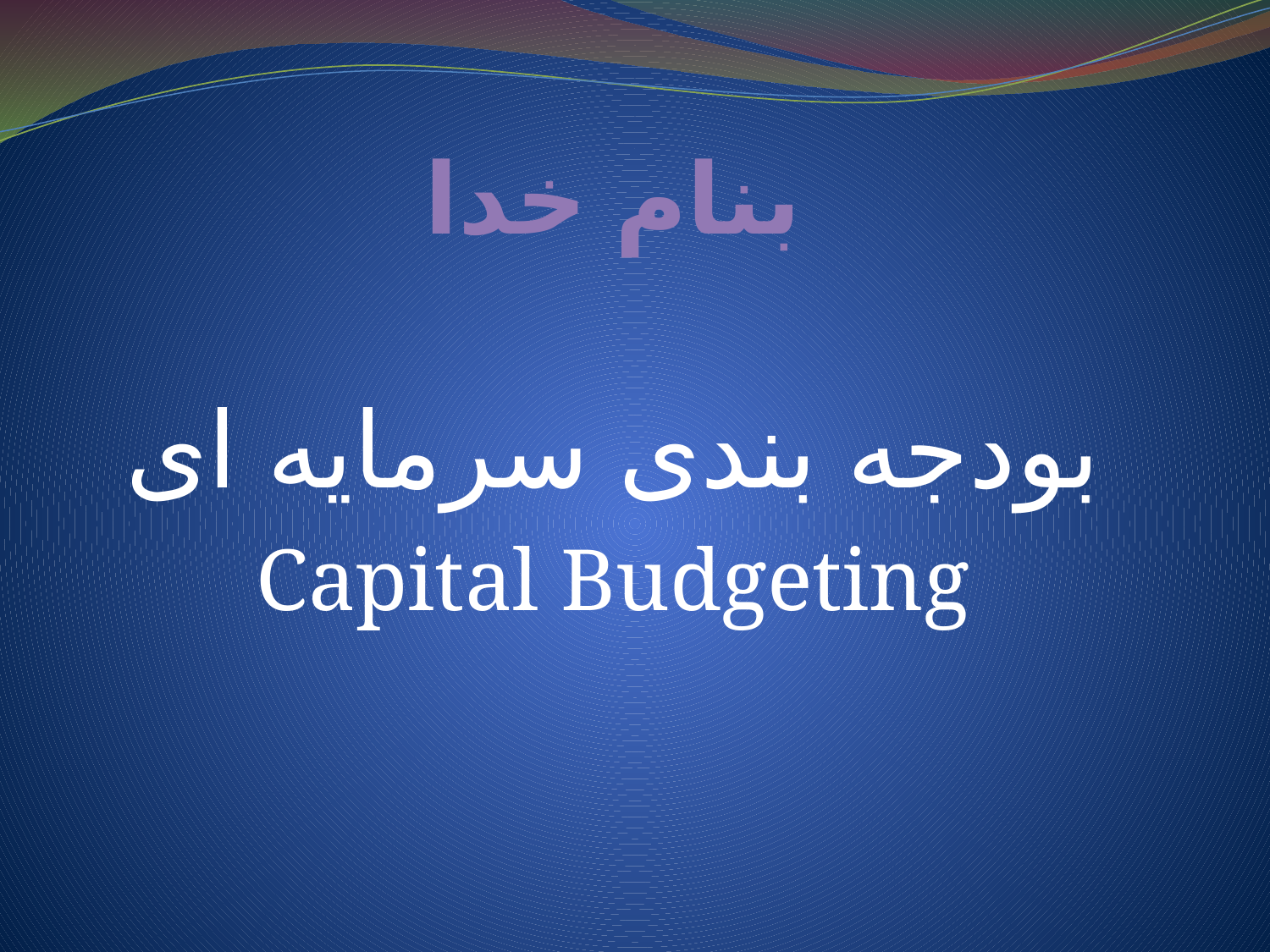

# بنام خدا
بودجه بندی سرمایه ای
Capital Budgeting